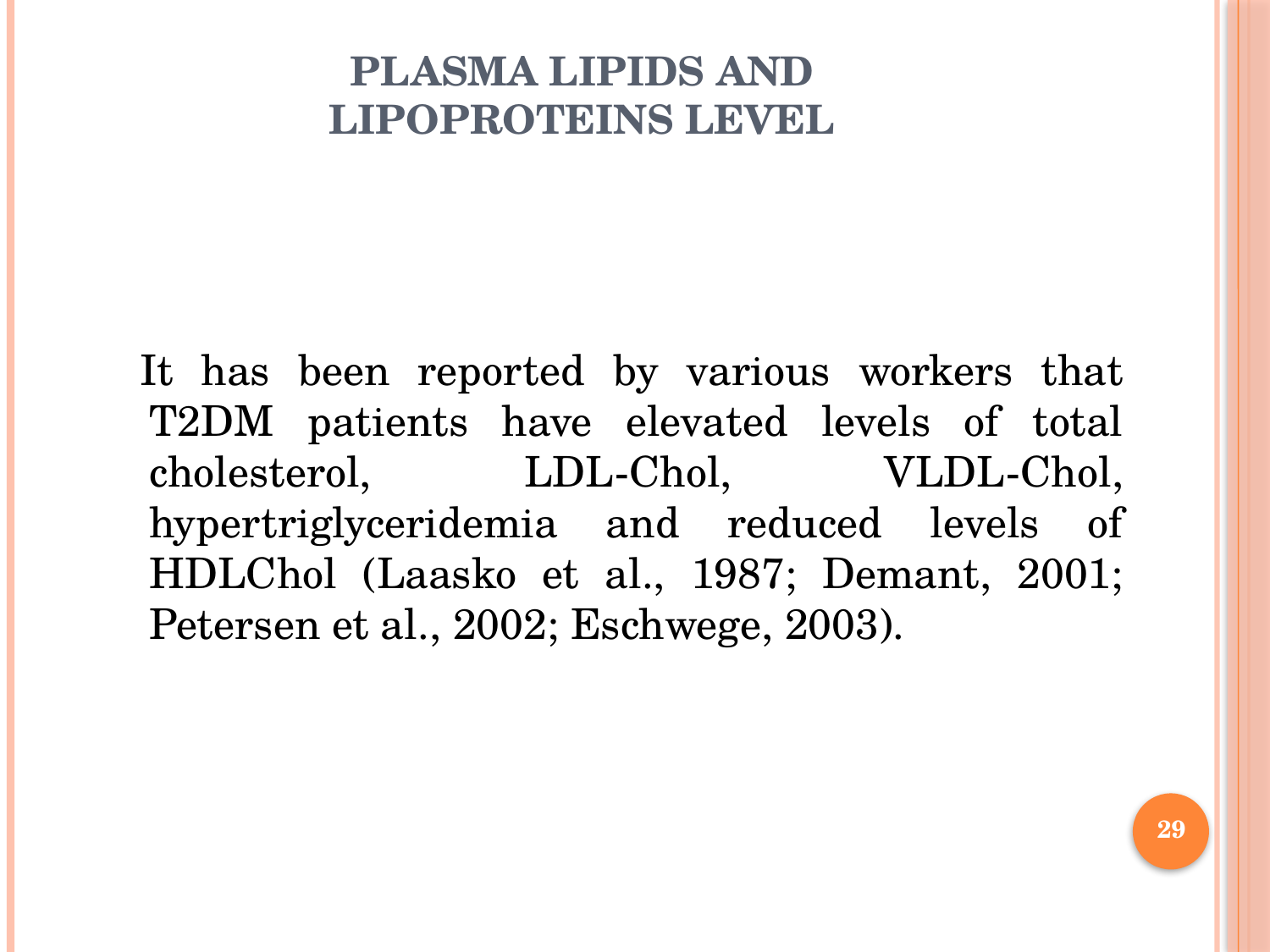

# Plasma Lipids and Lipoproteins Level
 It has been reported by various workers that T2DM patients have elevated levels of total cholesterol, LDL-Chol, VLDL-Chol, hypertriglyceridemia and reduced levels of HDLChol (Laasko et al., 1987; Demant, 2001; Petersen et al., 2002; Eschwege, 2003).

29